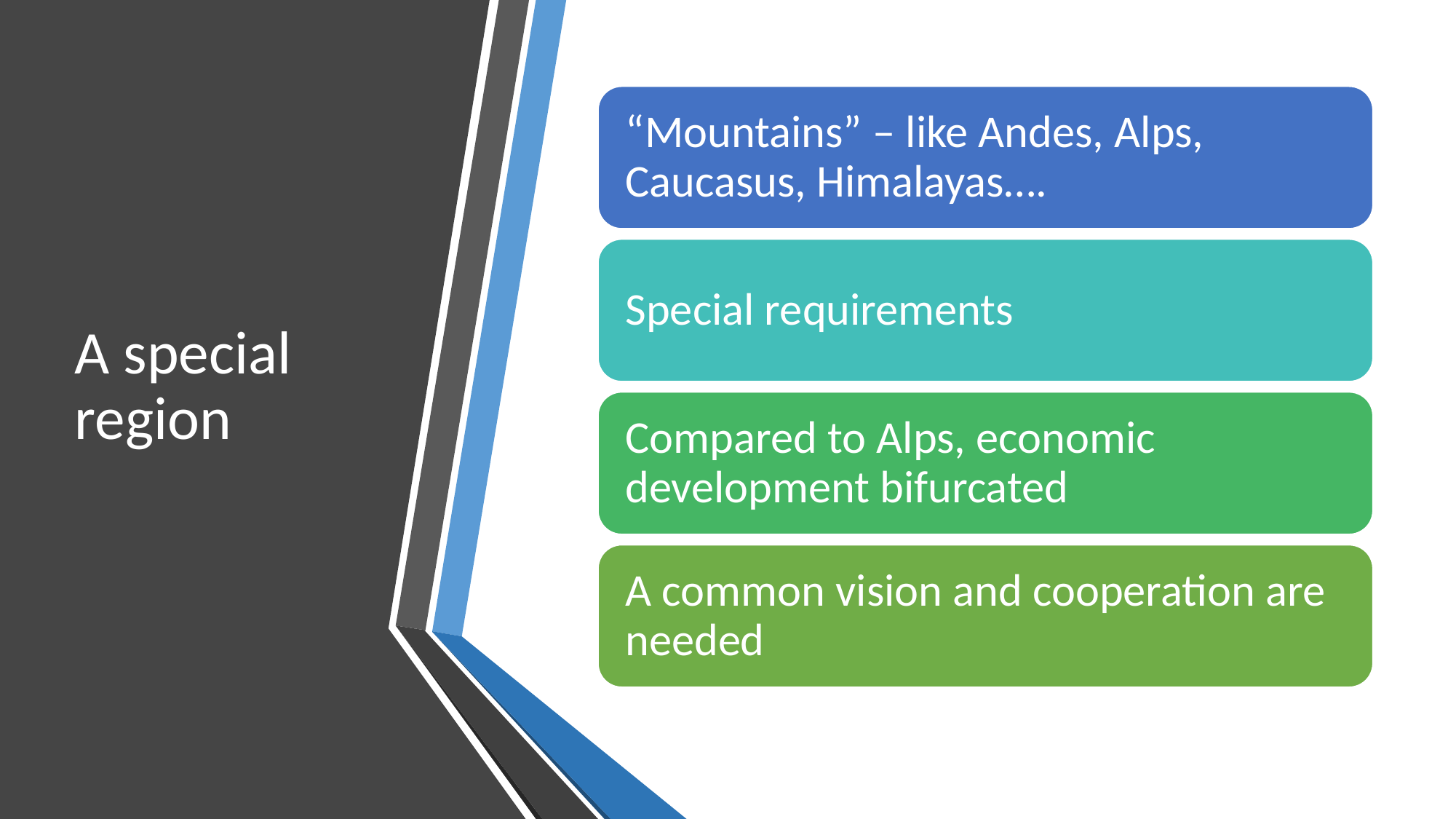

# A special region
“Mountains” – like Andes, Alps, Caucasus, Himalayas….
Special requirements
Compared to Alps, economic development bifurcated
A common vision and cooperation are needed